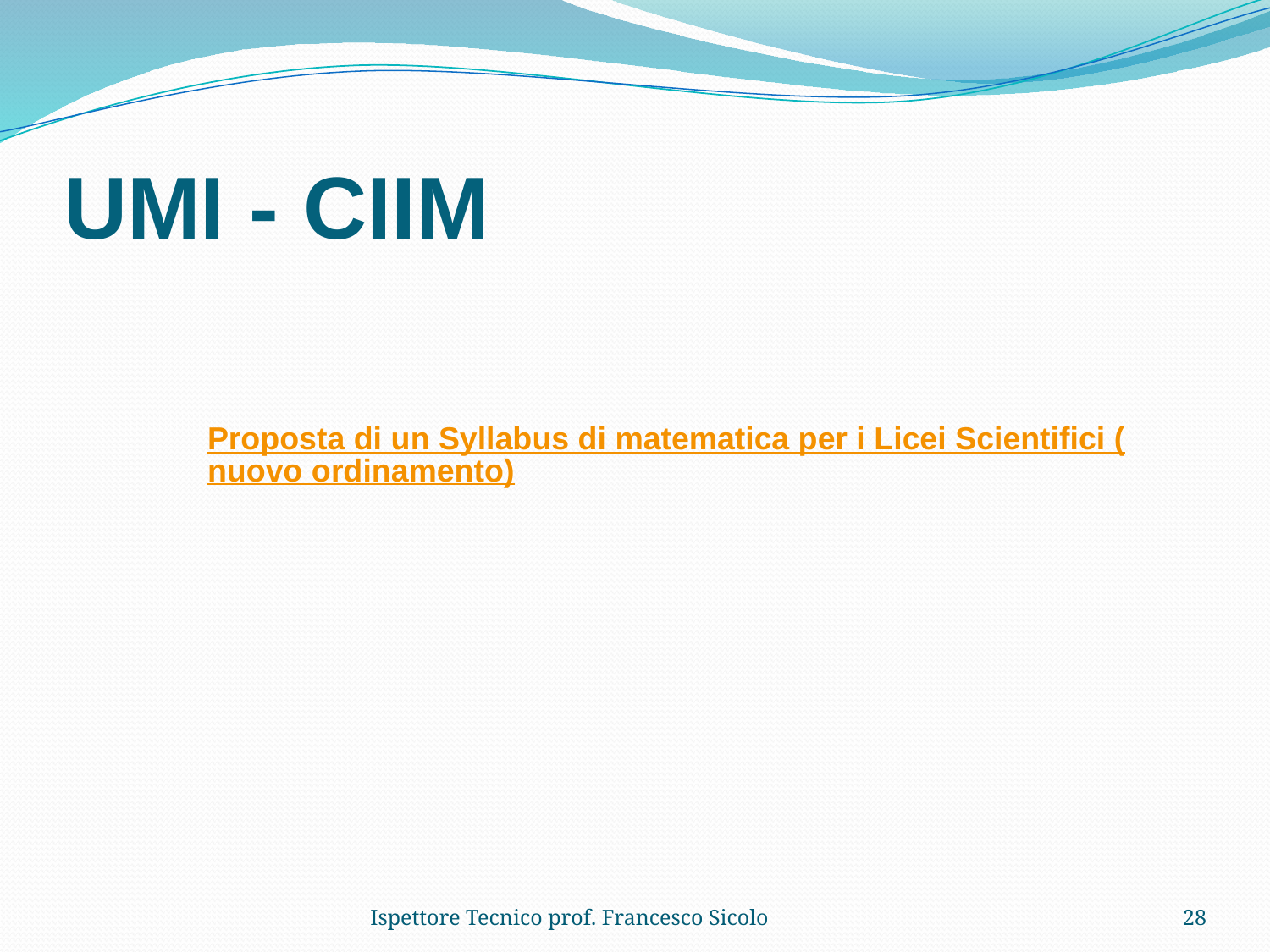

# UMI - CIIM
Proposta di un Syllabus di matematica per i Licei Scientifici (nuovo ordinamento)
Ispettore Tecnico prof. Francesco Sicolo
28